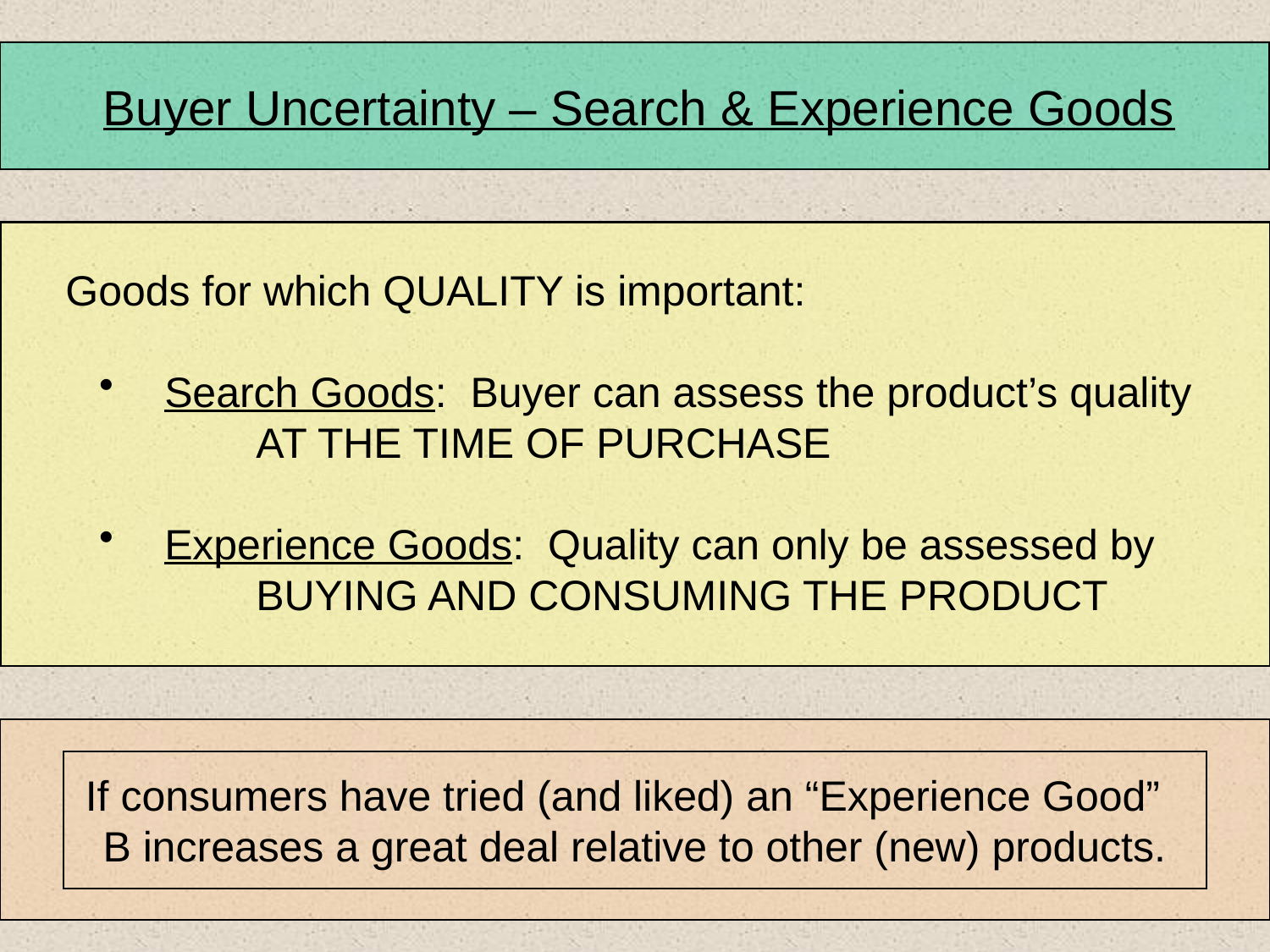

Buyer Uncertainty – Search & Experience Goods

Goods for which QUALITY is important:

   Search Goods:  Buyer can assess the product’s quality
	AT THE TIME OF PURCHASE

   Experience Goods:  Quality can only be assessed by
	BUYING AND CONSUMING THE PRODUCT
If consumers have tried (and liked) an “Experience Good”
B increases a great deal relative to other (new) products.